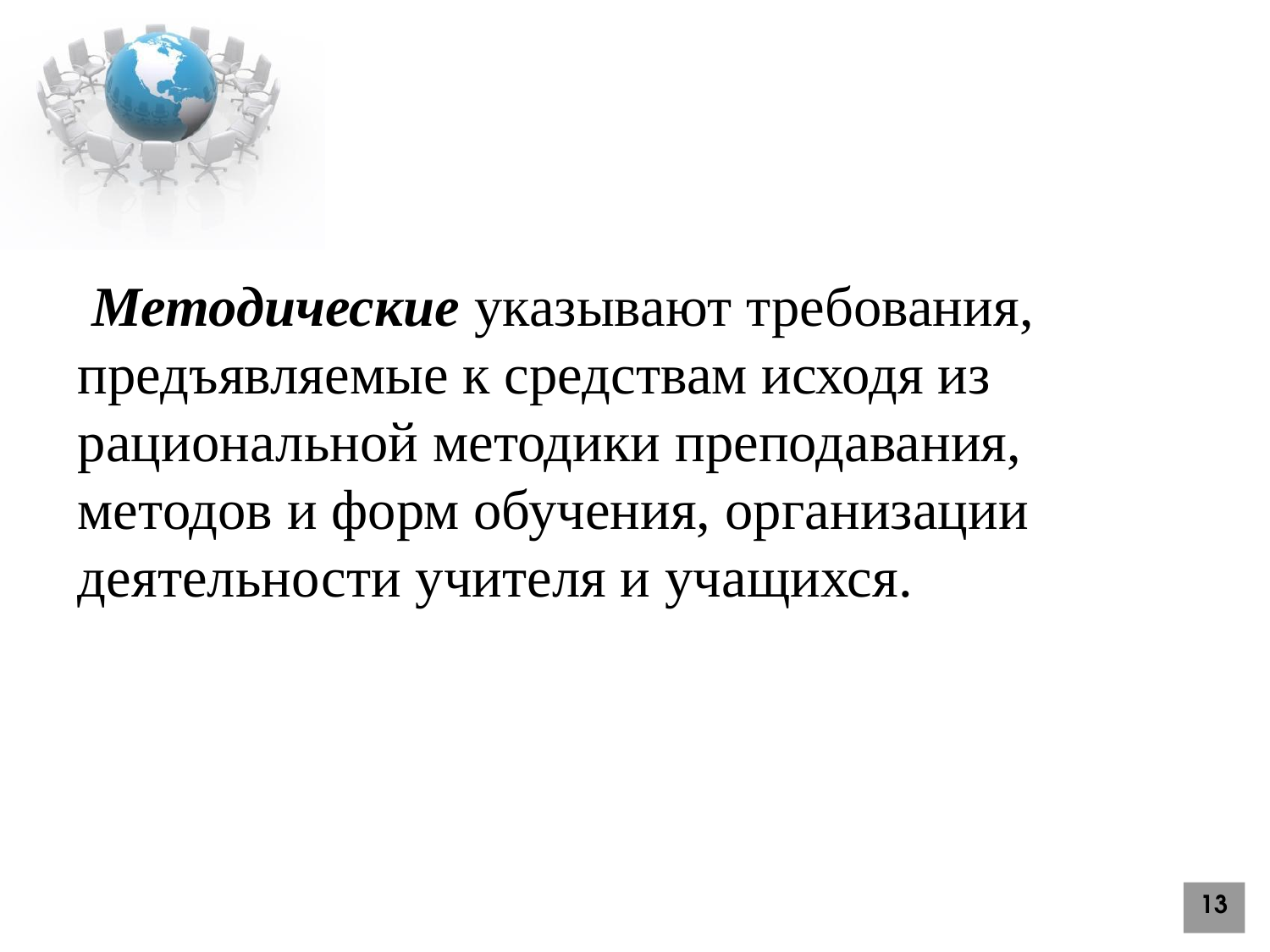

#
 Методические указывают требования, предъявляемые к средствам исходя из рациональной методики преподавания, методов и форм обучения, организации деятельности учителя и учащихся.
13